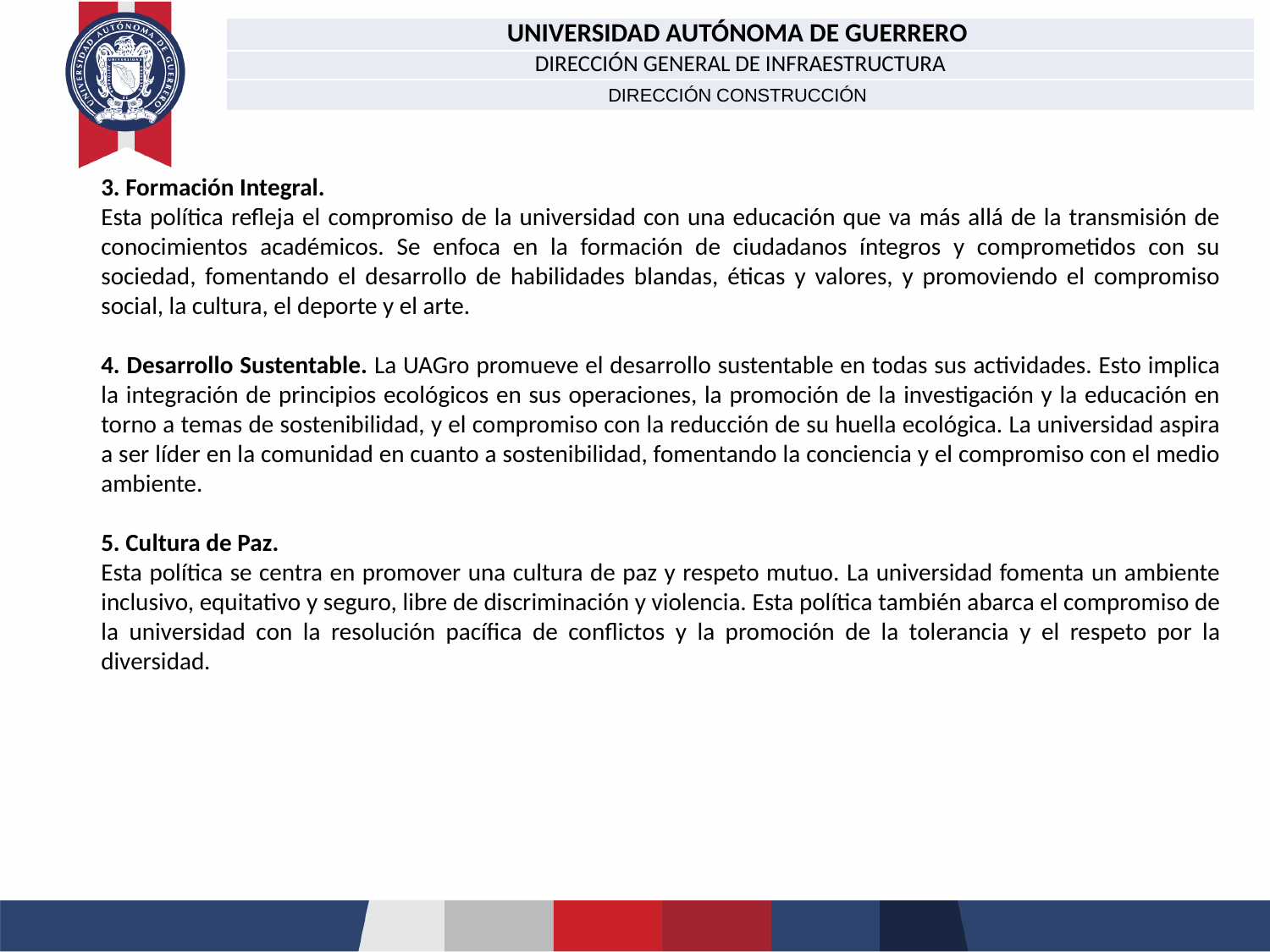

| UNIVERSIDAD AUTÓNOMA DE GUERRERO |
| --- |
| DIRECCIÓN GENERAL DE INFRAESTRUCTURA |
| DIRECCIÓN CONSTRUCCIÓN |
3. Formación Integral.
Esta política refleja el compromiso de la universidad con una educación que va más allá de la transmisión de conocimientos académicos. Se enfoca en la formación de ciudadanos íntegros y comprometidos con su sociedad, fomentando el desarrollo de habilidades blandas, éticas y valores, y promoviendo el compromiso social, la cultura, el deporte y el arte.

4. Desarrollo Sustentable. La UAGro promueve el desarrollo sustentable en todas sus actividades. Esto implica la integración de principios ecológicos en sus operaciones, la promoción de la investigación y la educación en torno a temas de sostenibilidad, y el compromiso con la reducción de su huella ecológica. La universidad aspira a ser líder en la comunidad en cuanto a sostenibilidad, fomentando la conciencia y el compromiso con el medio ambiente.

5. Cultura de Paz.
Esta política se centra en promover una cultura de paz y respeto mutuo. La universidad fomenta un ambiente inclusivo, equitativo y seguro, libre de discriminación y violencia. Esta política también abarca el compromiso de la universidad con la resolución pacífica de conflictos y la promoción de la tolerancia y el respeto por la diversidad.